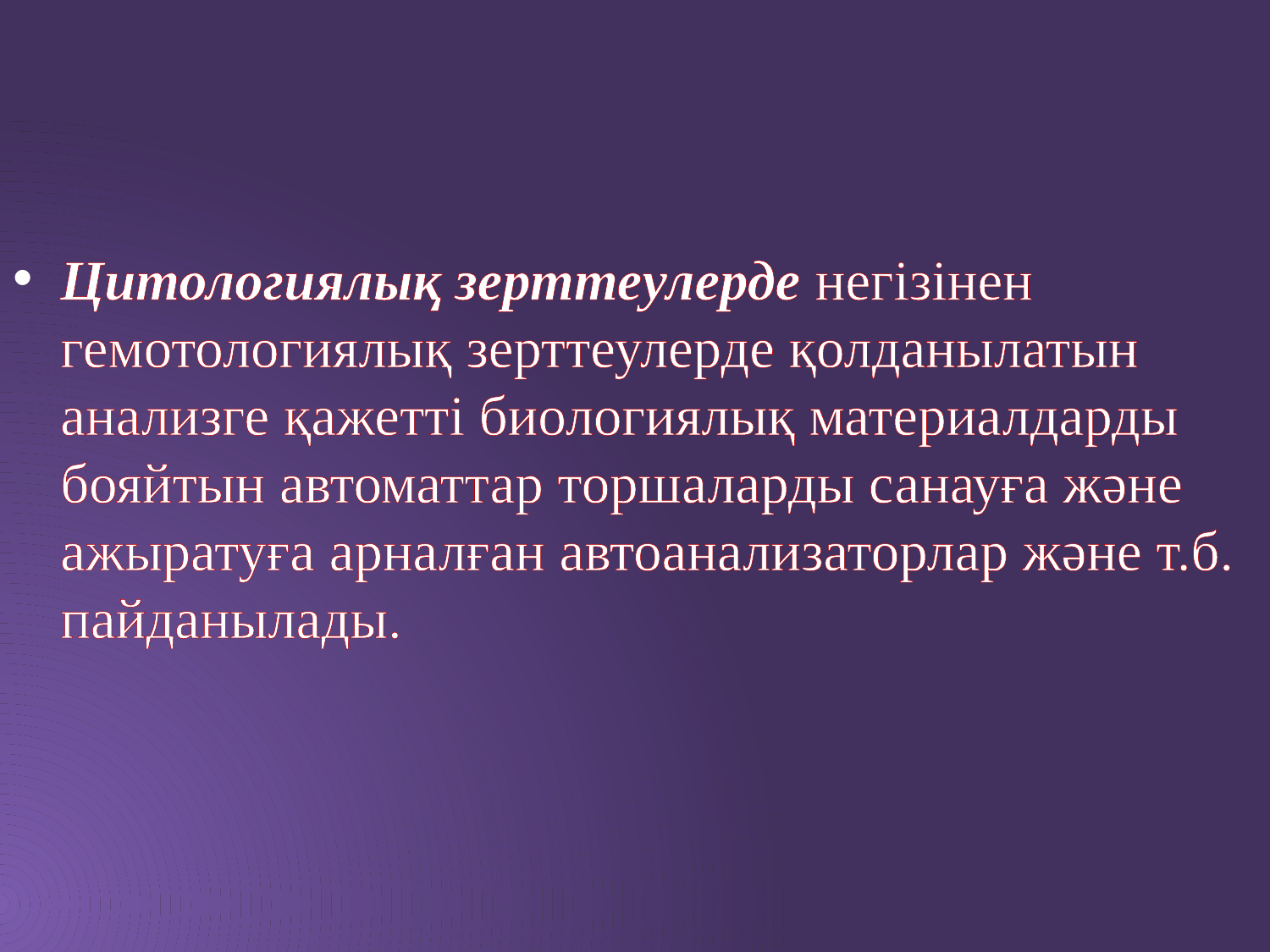

Цитологиялық зерттеулерде негізінен гемотологиялық зерттеулерде қолданылатын анализге қажетті биологиялық материалдарды бояйтын автоматтар торшаларды санауға және ажыратуға арналған автоанализаторлар және т.б. пайданылады.